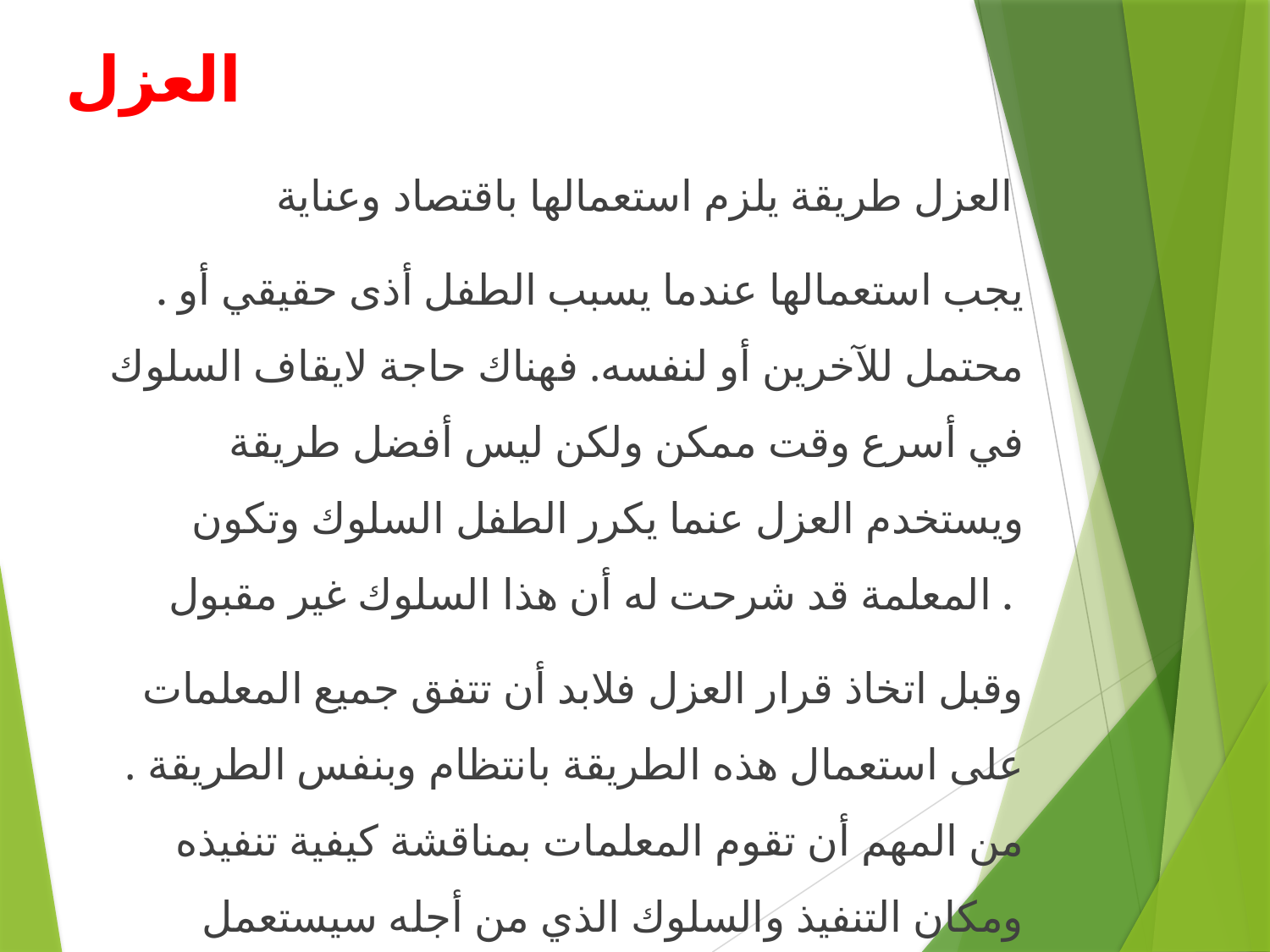

# العزل
العزل طريقة يلزم استعمالها باقتصاد وعناية
. يجب استعمالها عندما يسبب الطفل أذى حقيقي أو محتمل للآخرين أو لنفسه. فهناك حاجة لايقاف السلوك في أسرع وقت ممكن ولكن ليس أفضل طريقة ويستخدم العزل عنما يكرر الطفل السلوك وتكون المعلمة قد شرحت له أن هذا السلوك غير مقبول .
وقبل اتخاذ قرار العزل فلابد أن تتفق جميع المعلمات على استعمال هذه الطريقة بانتظام وبنفس الطريقة . من المهم أن تقوم المعلمات بمناقشة كيفية تنفيذه ومكان التنفيذ والسلوك الذي من أجله سيستعمل العزل .